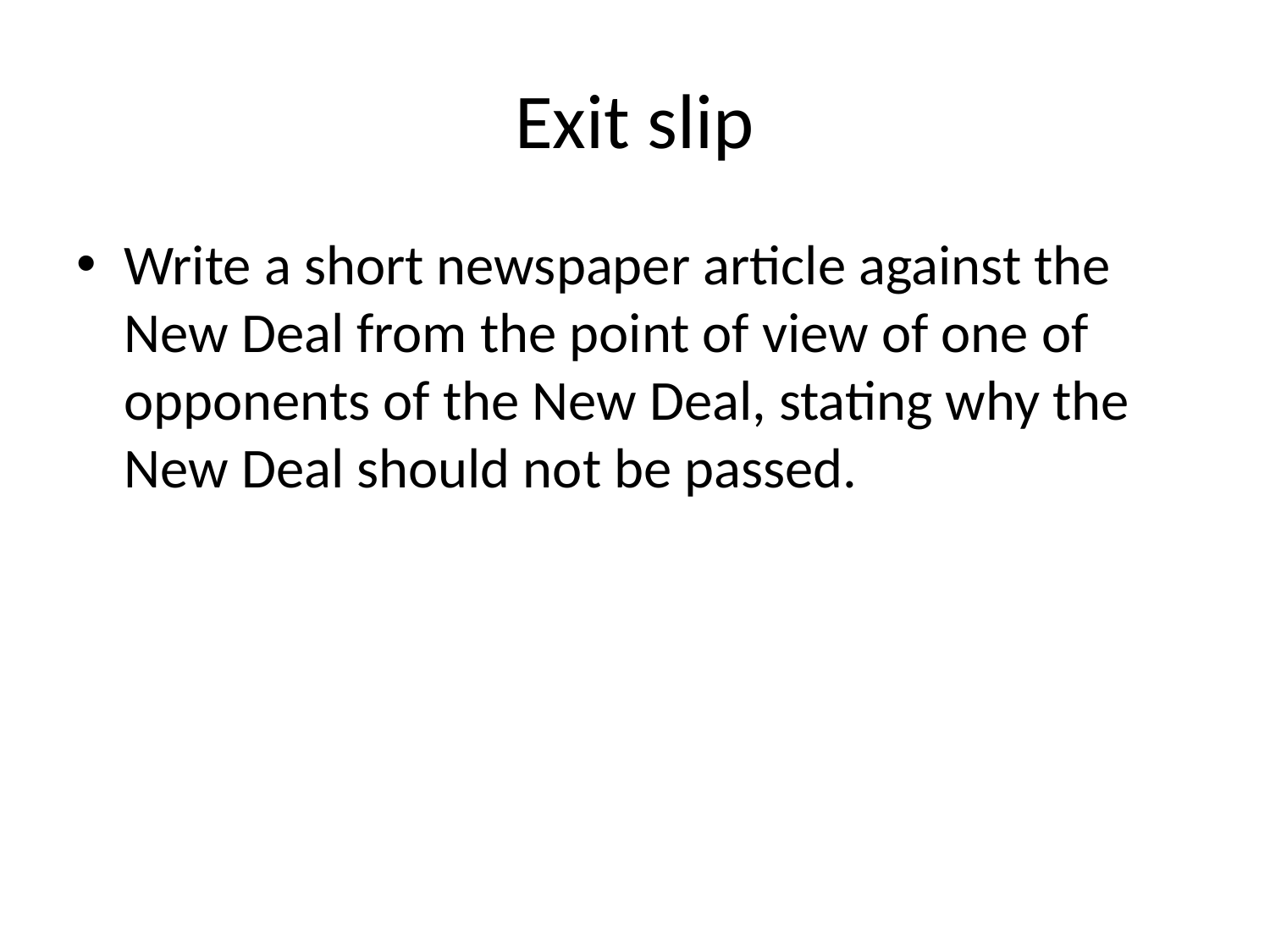

# Exit slip
Write a short newspaper article against the New Deal from the point of view of one of opponents of the New Deal, stating why the New Deal should not be passed.